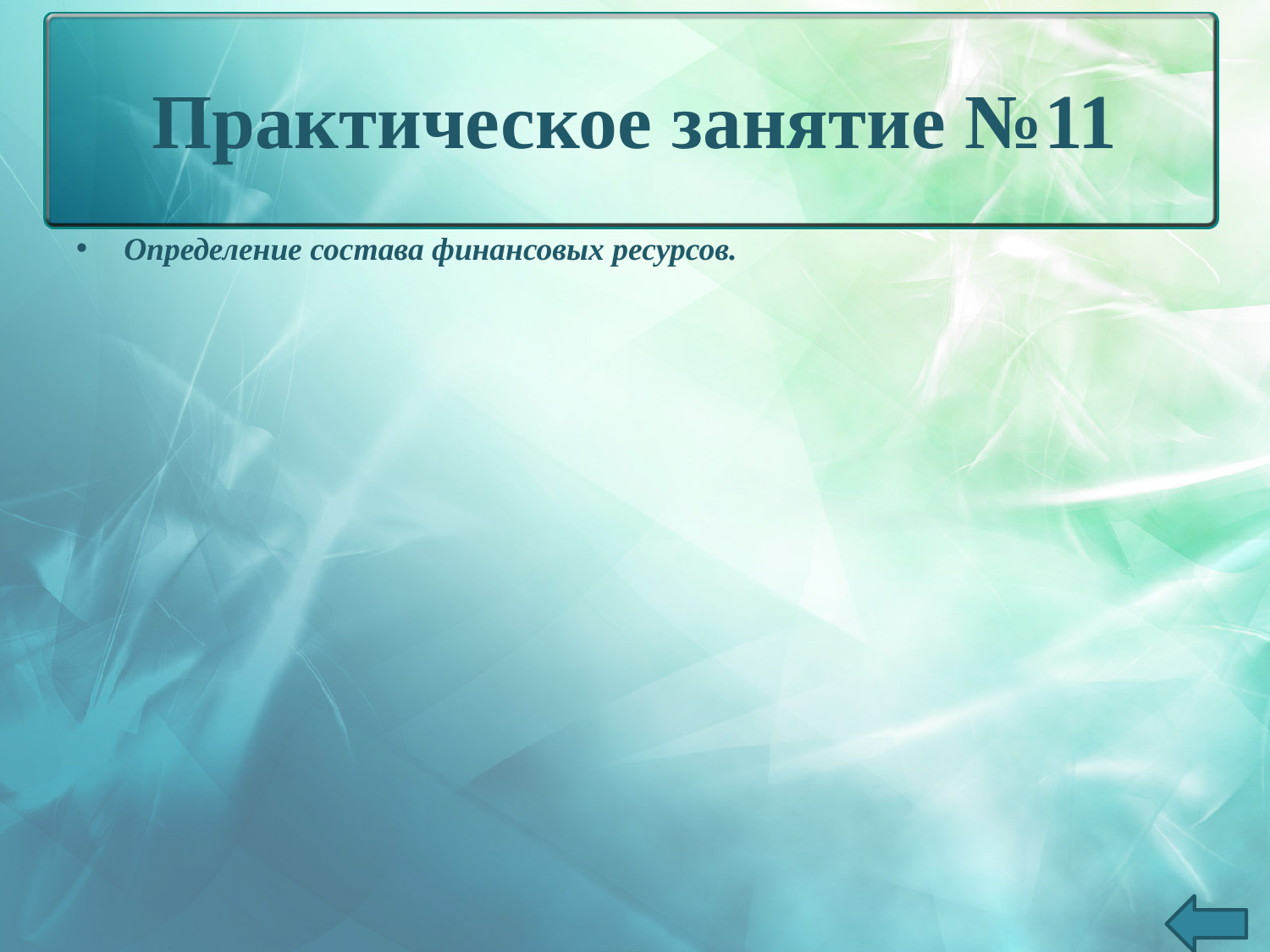

# Практическое занятие №11
Определение состава финансовых ресурсов.